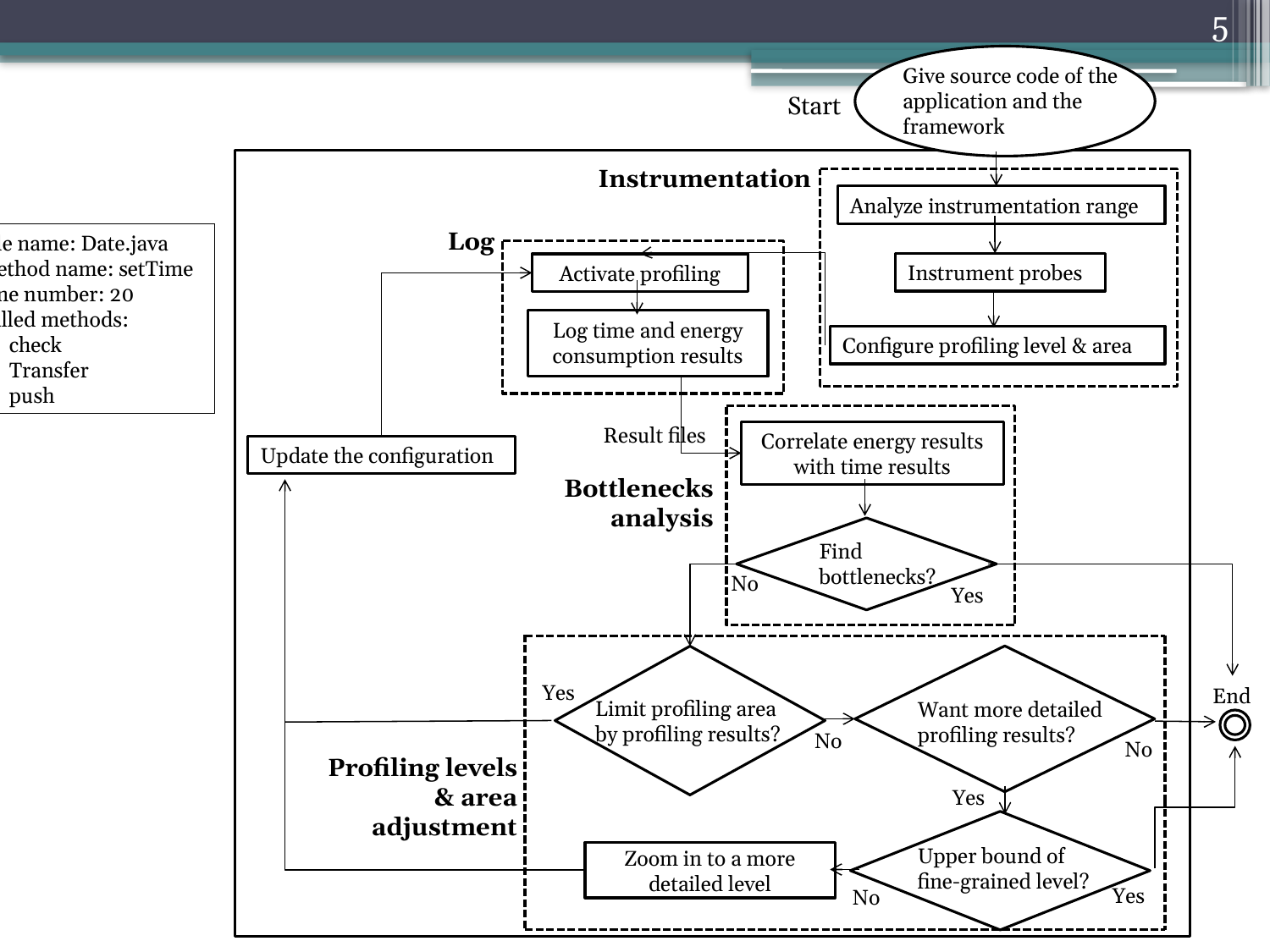

5

Give source code of the application and the framework
Start

Instrumentation

Analyze instrumentation range
Log
File name: Date.java
Method name: setTime
Line number: 20
Called methods:
check
Transfer
push

Instrument probes
Activate profiling
Analyzed results
void setTime(int){
    check(int);
    transfer(time.push(int));
}

Log time and energy consumption results
Configure profiling level & area

Result files
Correlate energy results with time results
Update the configuration
Bottlenecks analysis

Find bottlenecks?
No
Yes

Yes
End
Limit profiling area by profiling results?
Want more detailed profiling results?

No
No
Profiling levels & area adjustment
Yes

Upper bound of  fine-grained level?
Zoom in to a more detailed level

Yes
No